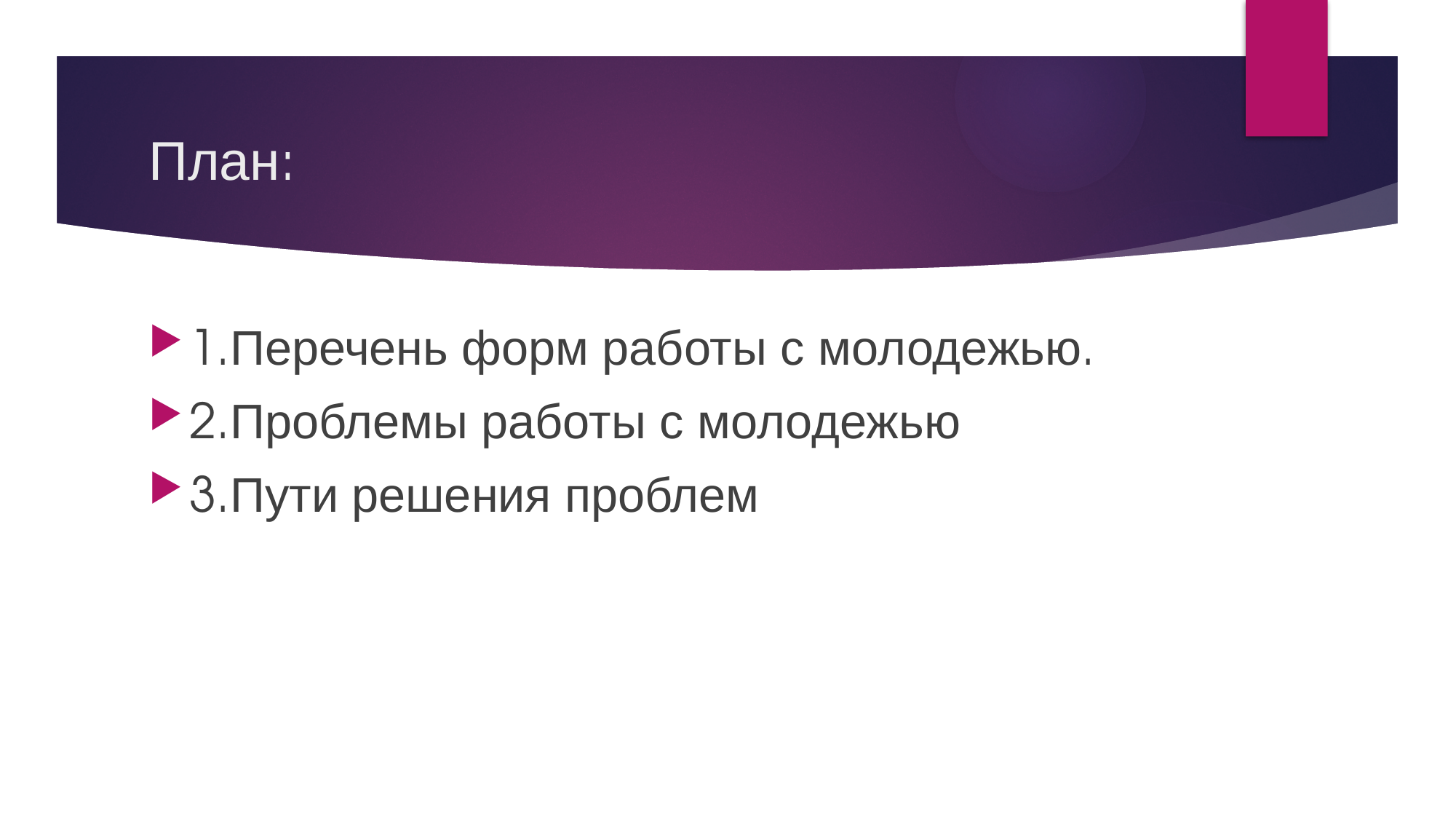

# План:
1.Перечень форм работы с молодежью.
2.Проблемы работы с молодежью
3.Пути решения проблем